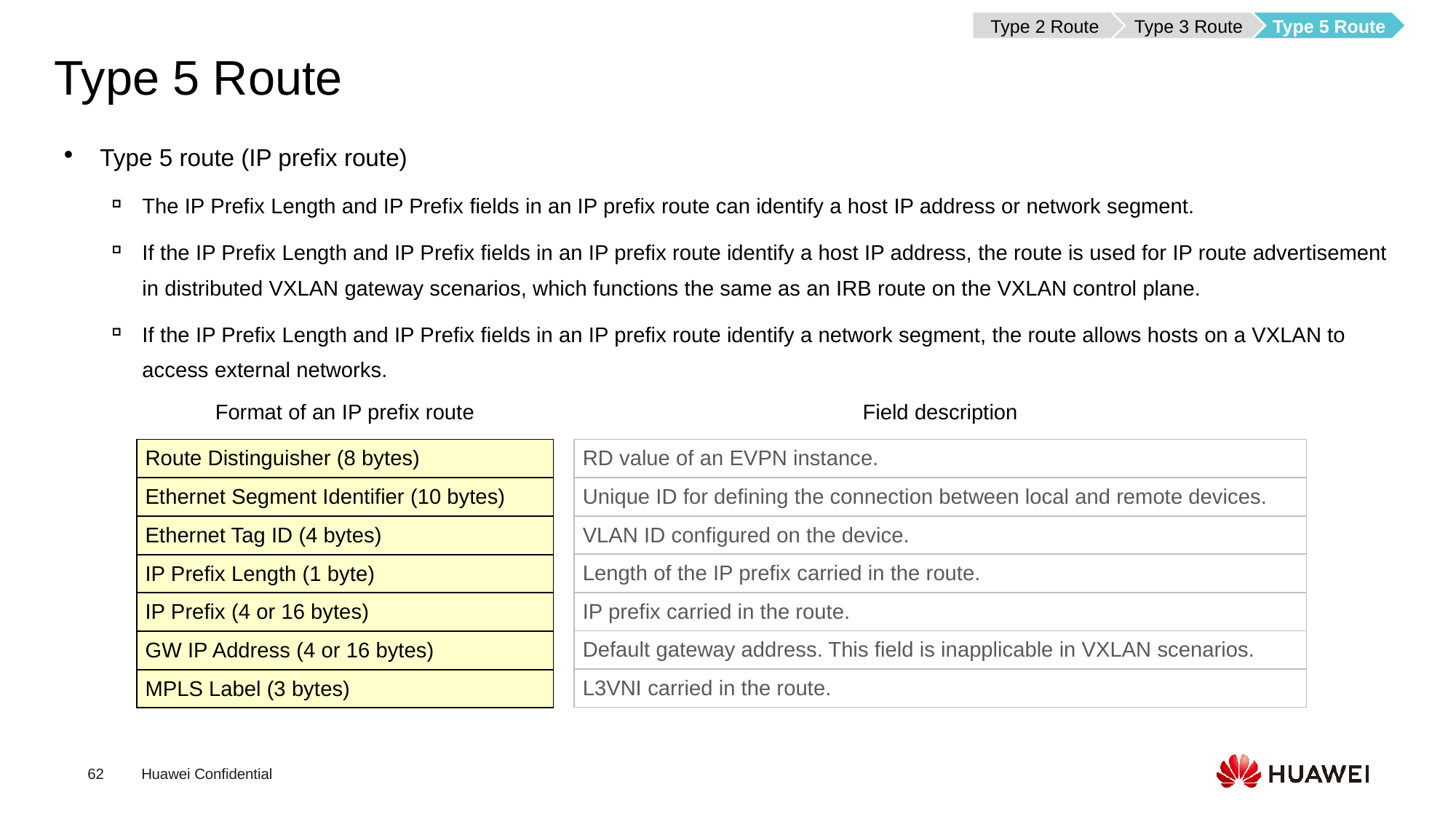

Type 2 Route
Type 3 Route
Type 5 Route
# Type 5 Route
Type 5 route (IP prefix route)
The IP Prefix Length and IP Prefix fields in an IP prefix route can identify a host IP address or network segment.
If the IP Prefix Length and IP Prefix fields in an IP prefix route identify a host IP address, the route is used for IP route advertisement in distributed VXLAN gateway scenarios, which functions the same as an IRB route on the VXLAN control plane.
If the IP Prefix Length and IP Prefix fields in an IP prefix route identify a network segment, the route allows hosts on a VXLAN to access external networks.
Format of an IP prefix route
Field description
| RD value of an EVPN instance. |
| --- |
| Unique ID for defining the connection between local and remote devices. |
| VLAN ID configured on the device. |
| Length of the IP prefix carried in the route. |
| IP prefix carried in the route. |
| Default gateway address. This field is inapplicable in VXLAN scenarios. |
| L3VNI carried in the route. |
| Route Distinguisher (8 bytes) |
| --- |
| Ethernet Segment Identifier (10 bytes) |
| Ethernet Tag ID (4 bytes) |
| IP Prefix Length (1 byte) |
| IP Prefix (4 or 16 bytes) |
| GW IP Address (4 or 16 bytes) |
| MPLS Label (3 bytes) |